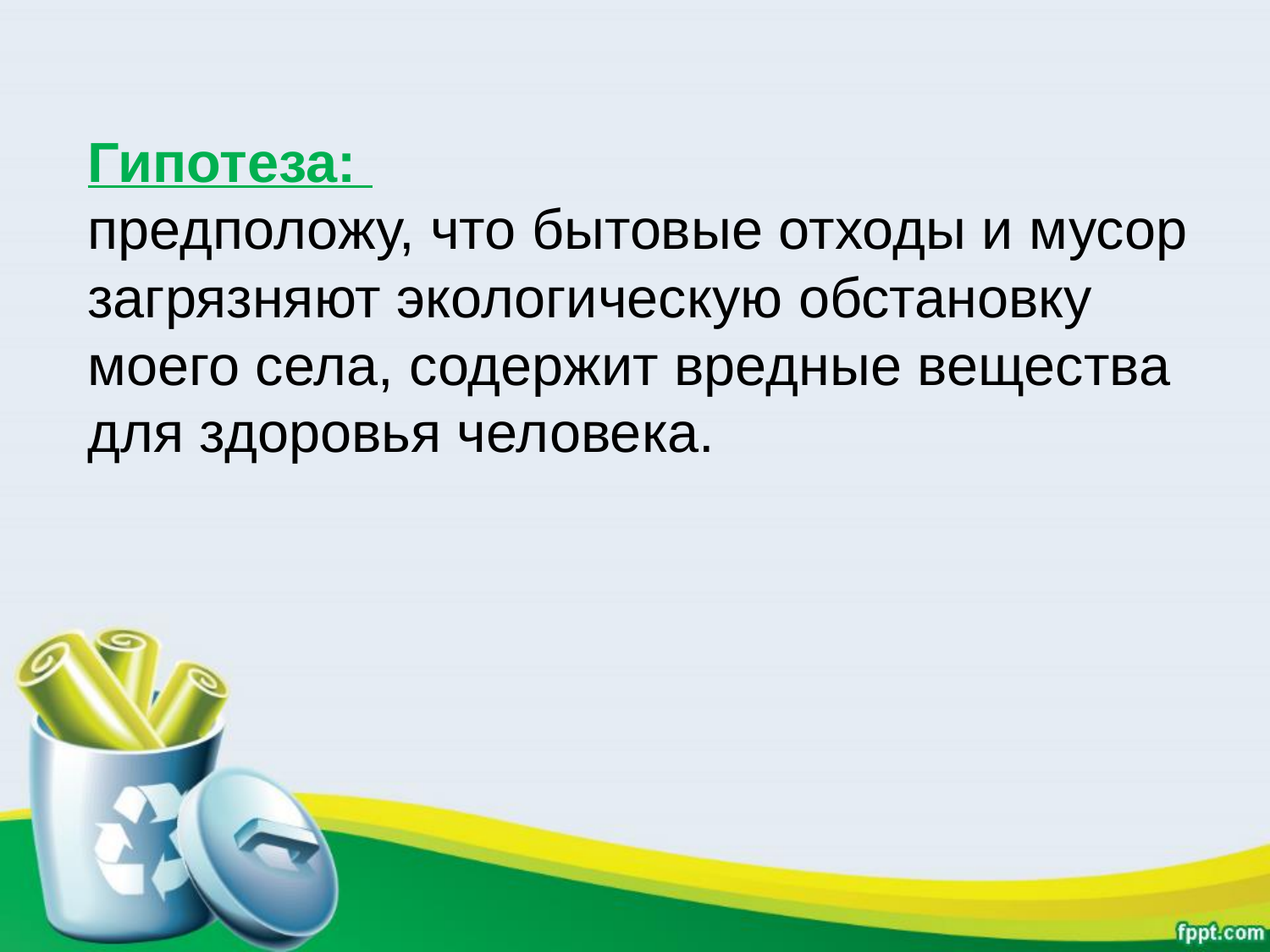

Гипотеза:
предположу, что бытовые отходы и мусор загрязняют экологическую обстановку моего села, содержит вредные вещества для здоровья человека.